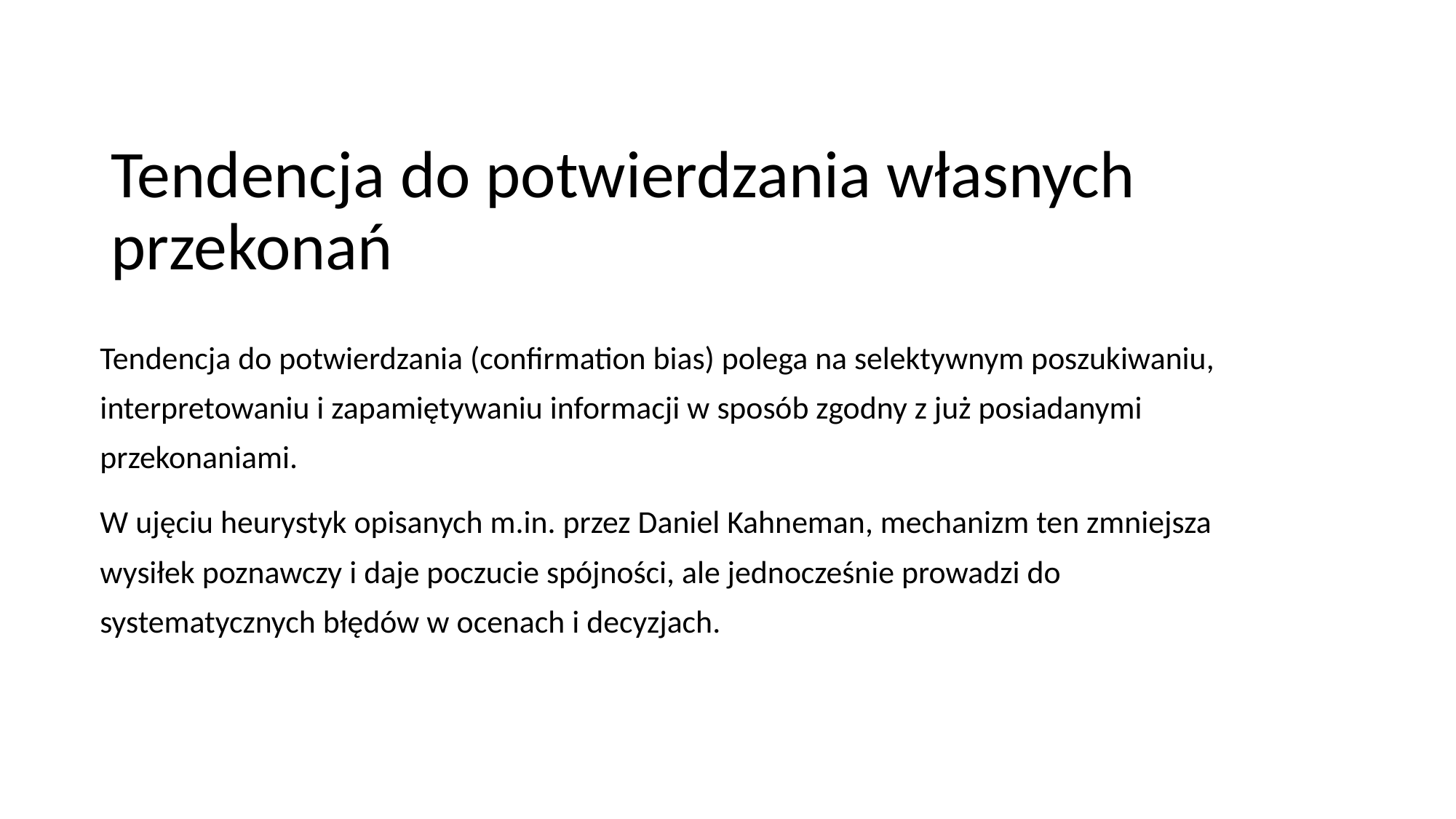

# Tendencja do potwierdzania własnych przekonań
Tendencja do potwierdzania (confirmation bias) polega na selektywnym poszukiwaniu, interpretowaniu i zapamiętywaniu informacji w sposób zgodny z już posiadanymi przekonaniami.
W ujęciu heurystyk opisanych m.in. przez Daniel Kahneman, mechanizm ten zmniejsza wysiłek poznawczy i daje poczucie spójności, ale jednocześnie prowadzi do systematycznych błędów w ocenach i decyzjach.